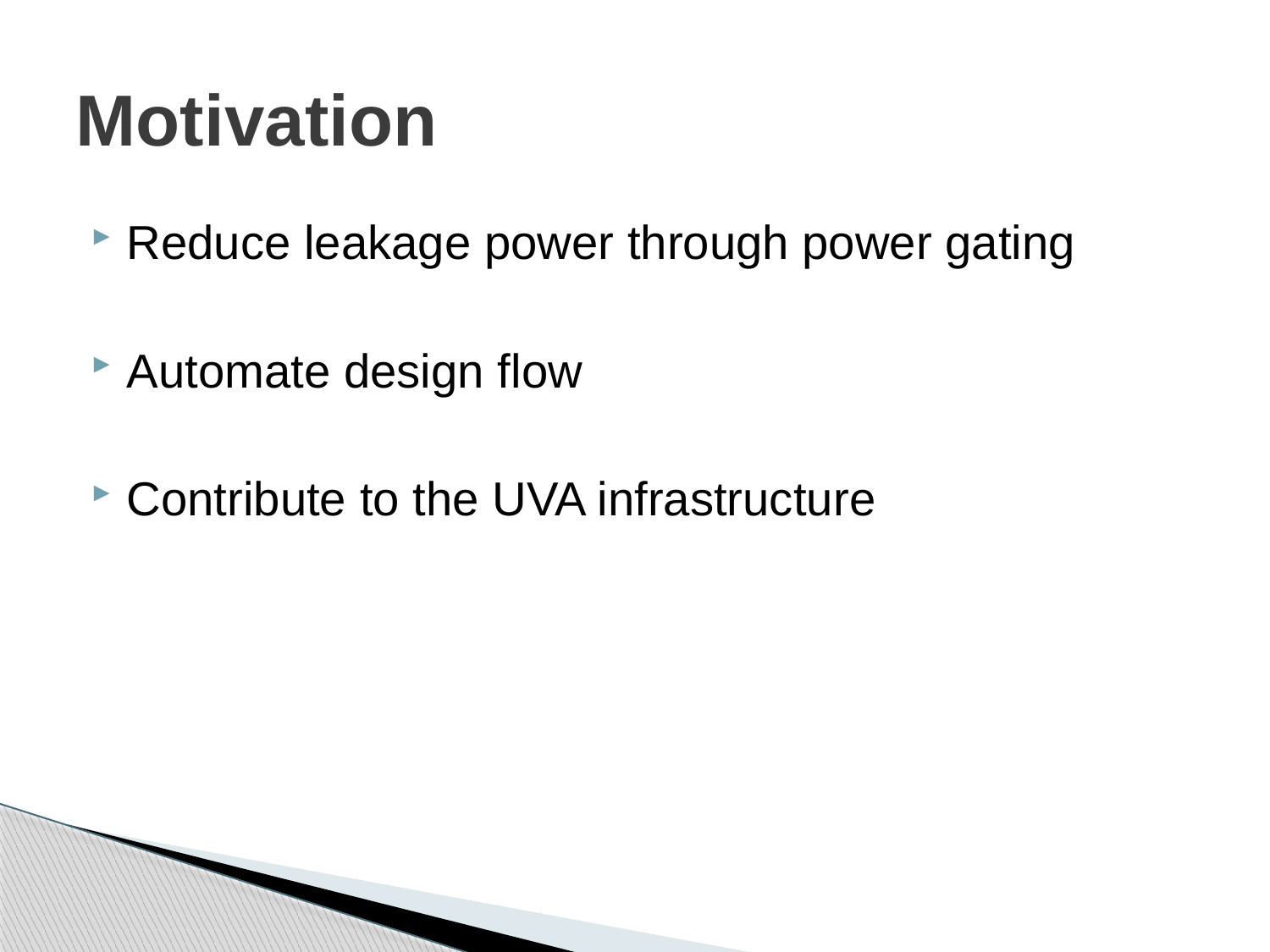

# Motivation
Reduce leakage power through power gating

Automate design flow

Contribute to the UVA infrastructure